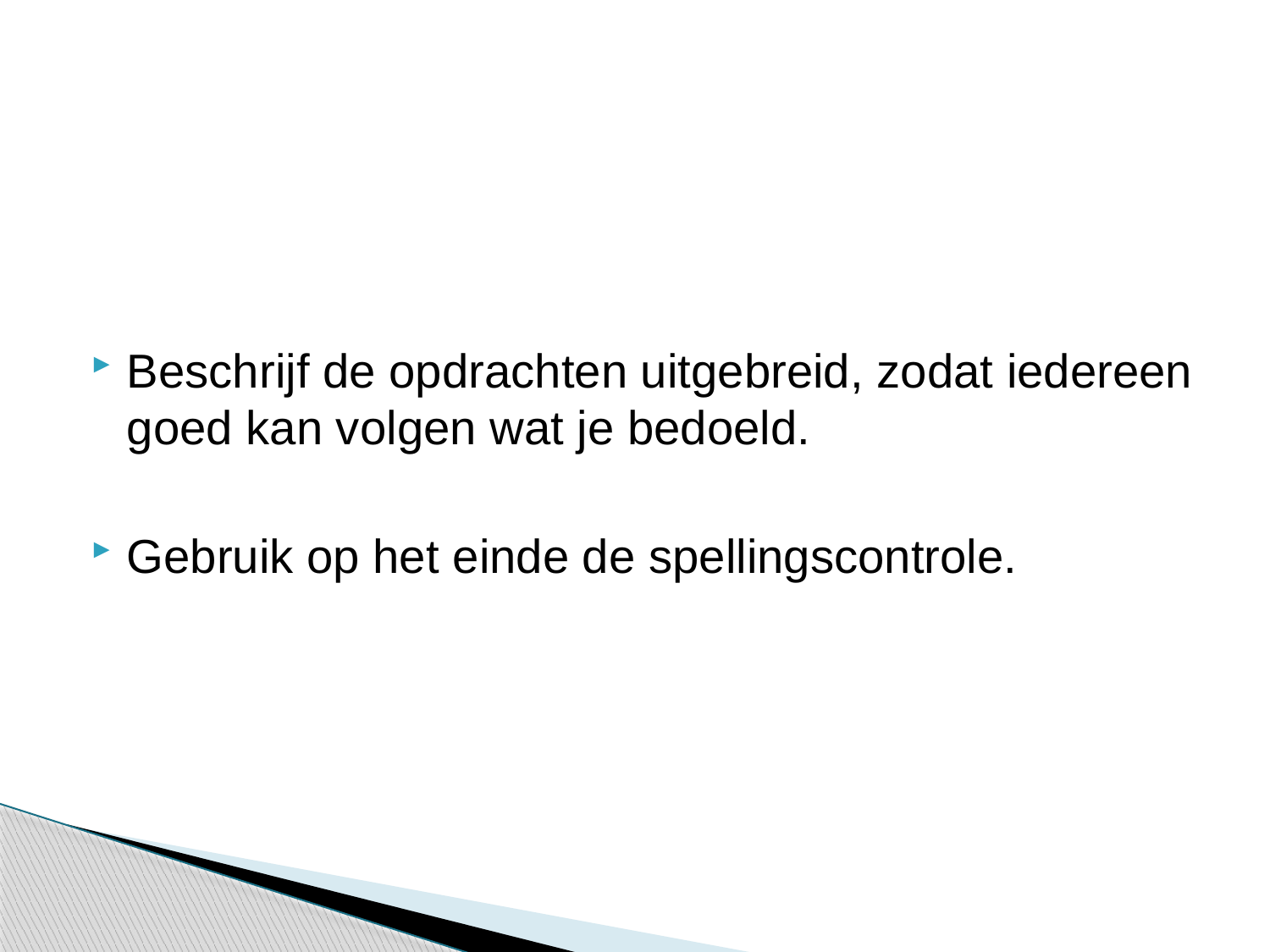

#

Beschrijf de opdrachten uitgebreid, zodat iedereen goed kan volgen wat je bedoeld.

Gebruik op het einde de spellingscontrole.